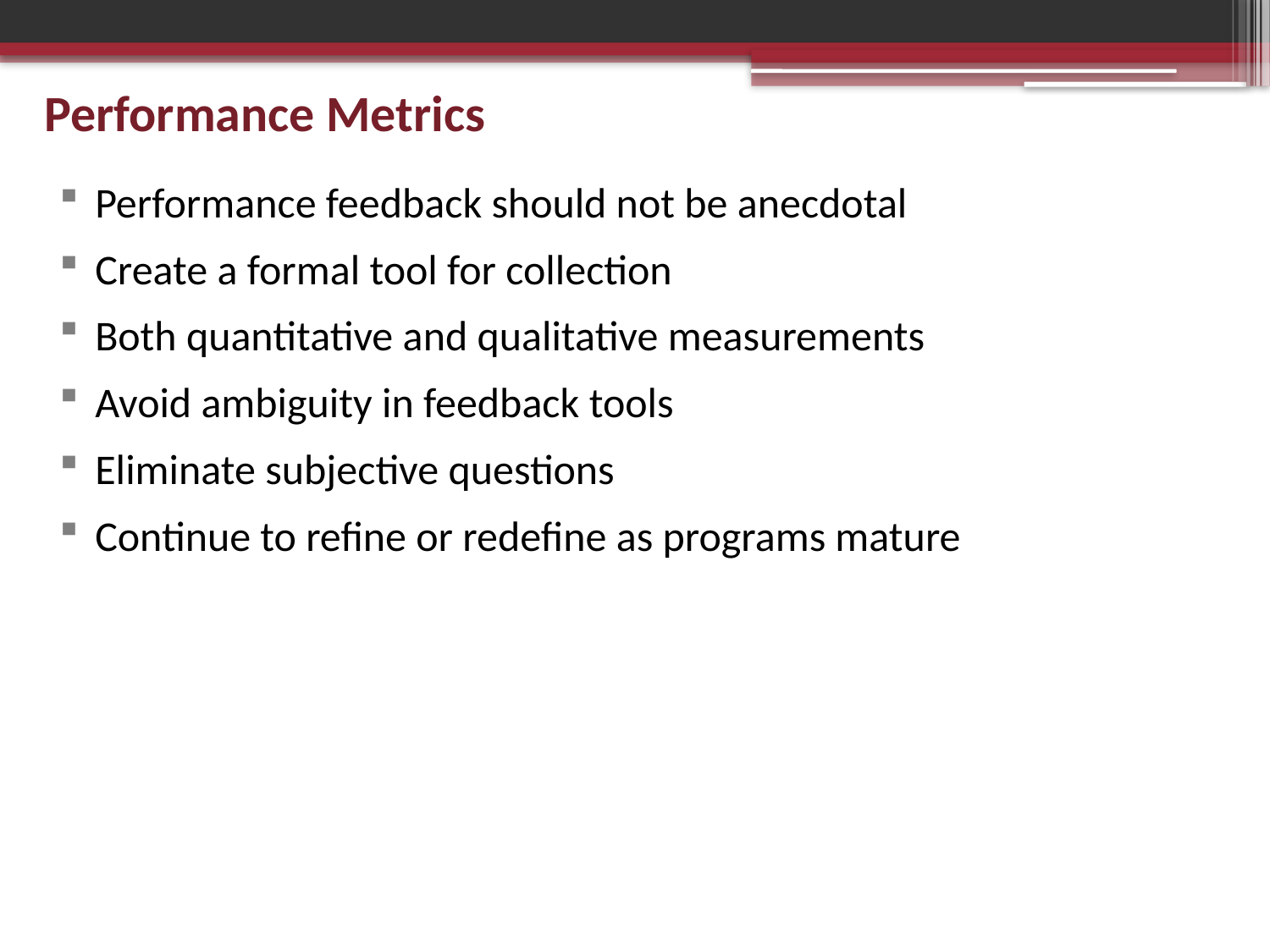

# Performance Metrics
Performance feedback should not be anecdotal
Create a formal tool for collection
Both quantitative and qualitative measurements
Avoid ambiguity in feedback tools
Eliminate subjective questions
Continue to refine or redefine as programs mature